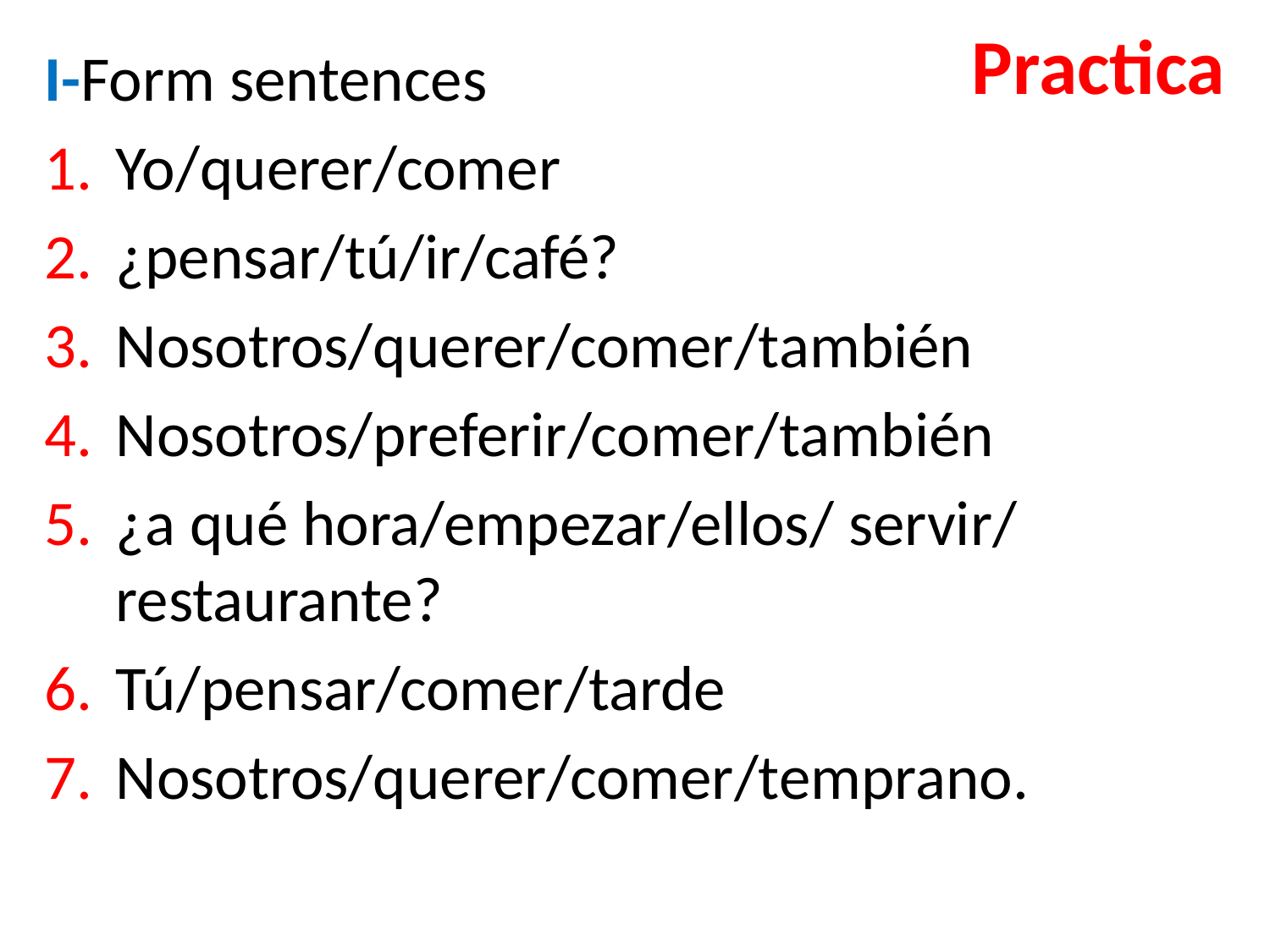

Practica
I-Form sentences
Yo/querer/comer
¿pensar/tú/ir/café?
Nosotros/querer/comer/también
Nosotros/preferir/comer/también
¿a qué hora/empezar/ellos/ servir/ restaurante?
Tú/pensar/comer/tarde
Nosotros/querer/comer/temprano.